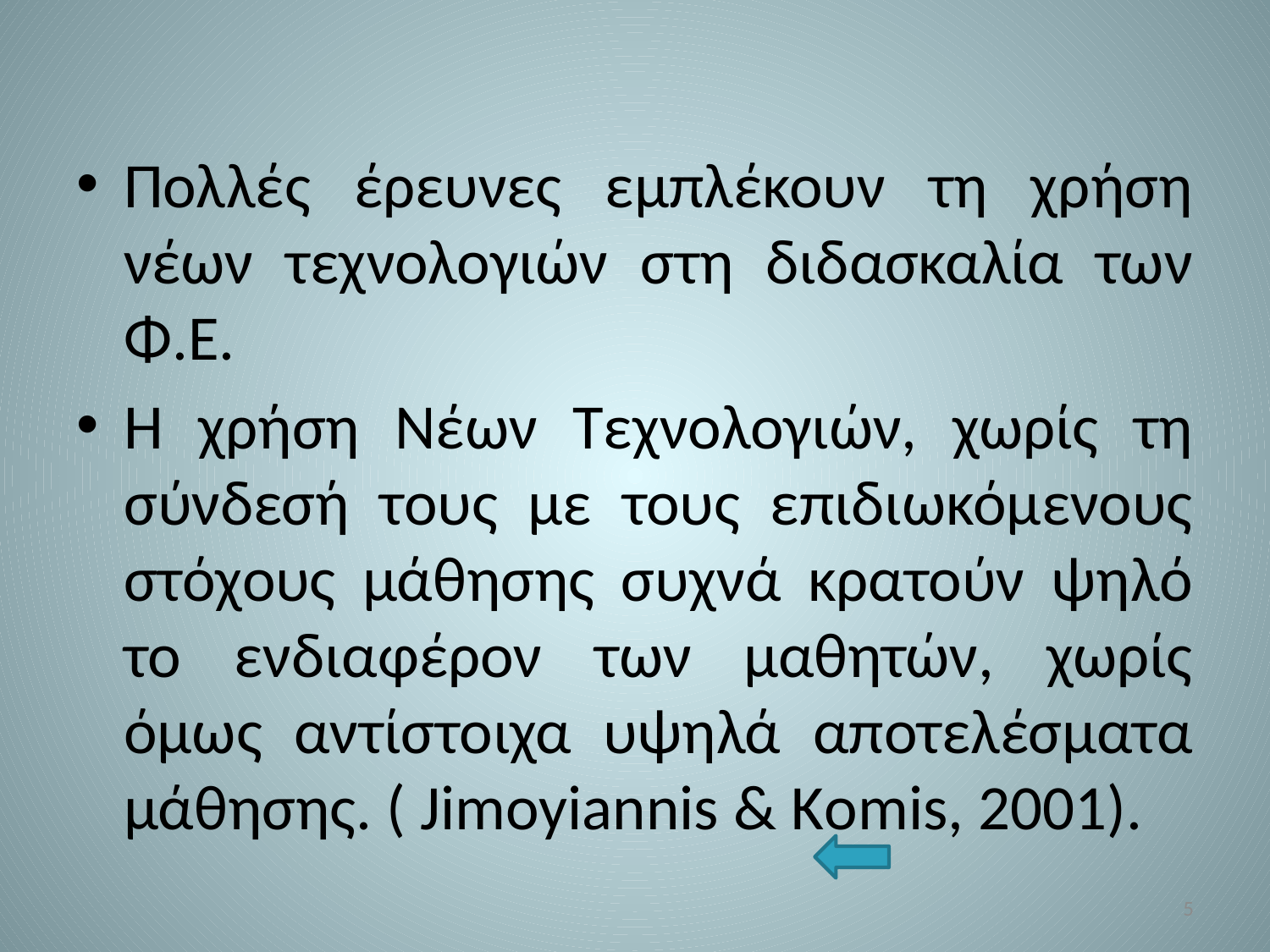

Πολλές έρευνες εμπλέκουν τη χρήση νέων τεχνολογιών στη διδασκαλία των Φ.Ε.
Η χρήση Νέων Τεχνολογιών, χωρίς τη σύνδεσή τους με τους επιδιωκόμενους στόχους μάθησης συχνά κρατούν ψηλό το ενδιαφέρον των μαθητών, χωρίς όμως αντίστοιχα υψηλά αποτελέσματα μάθησης. ( Jimoyiannis & Κomis, 2001).

5